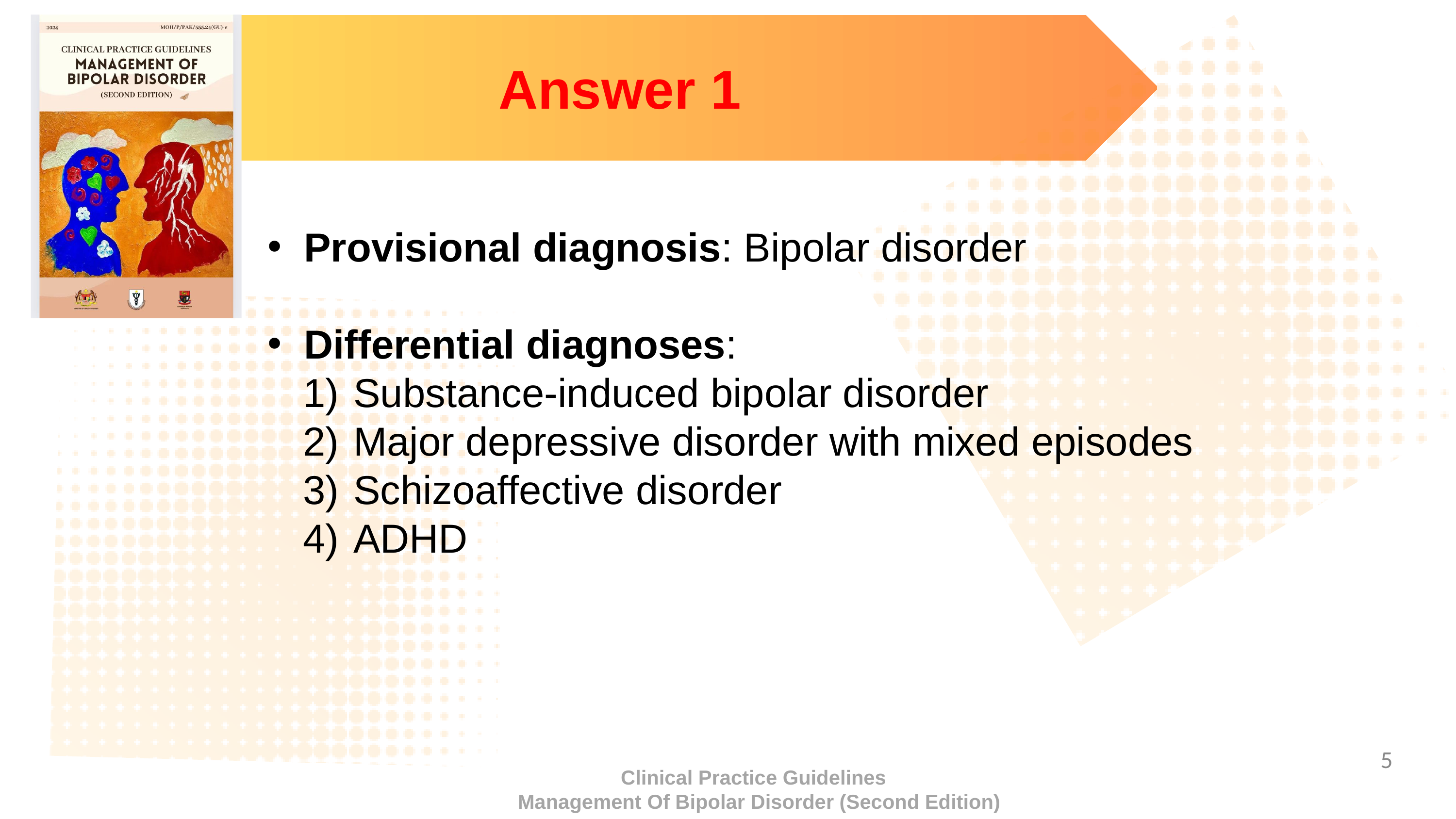

Answer 1

Provisional diagnosis: Bipolar disorder

Differential diagnoses:
Substance-induced bipolar disorder
Major depressive disorder with mixed episodes
Schizoaffective disorder
ADHD

5
Clinical Practice Guidelines
 Management Of Bipolar Disorder (Second Edition)